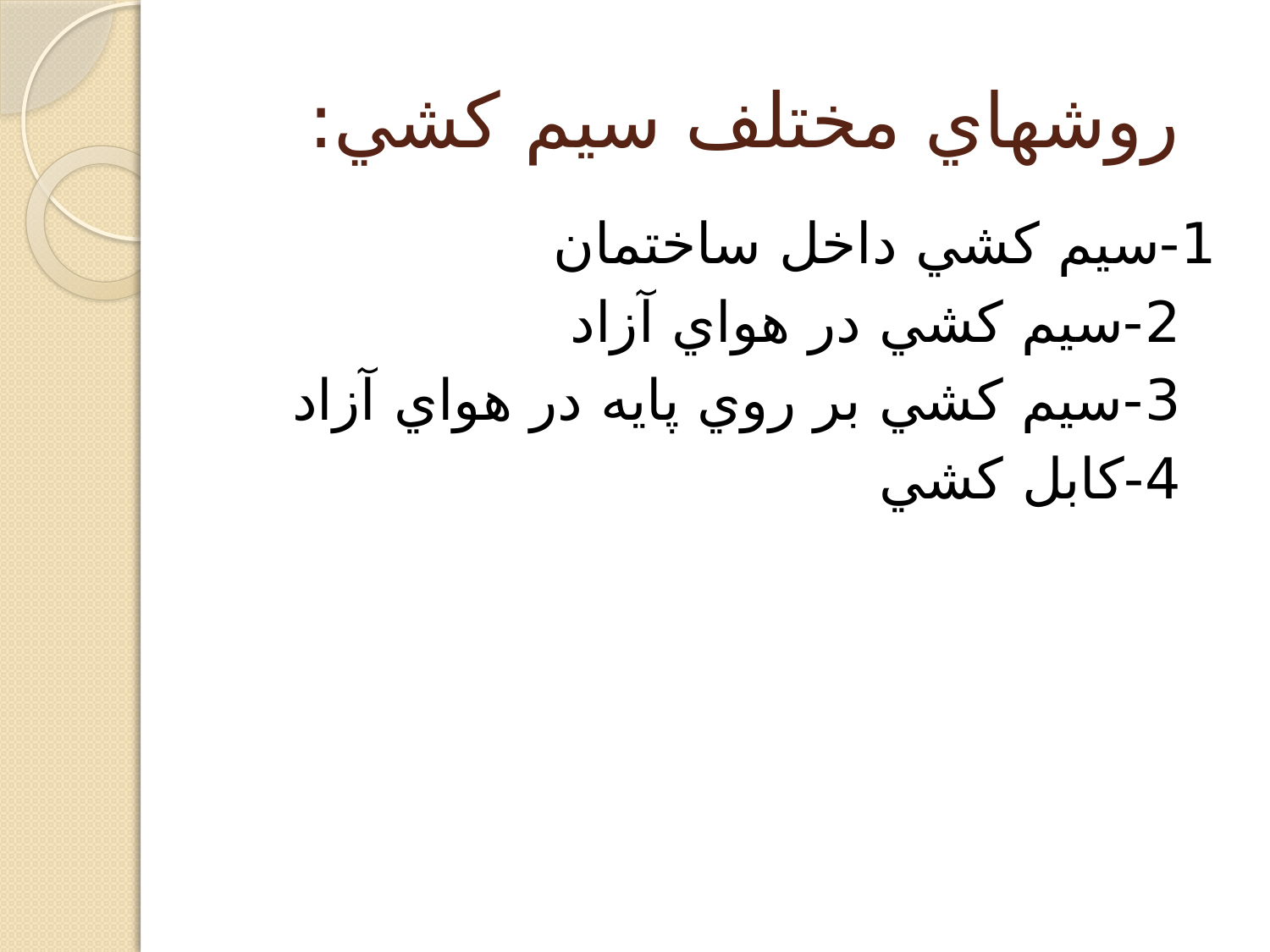

# روشهاي مختلف سيم كشي:
1-سيم كشي داخل ساختمان
  2-سيم كشي در هواي آزاد
  3-سيم كشي بر روي پايه در هواي آزاد
  4-كابل كشي